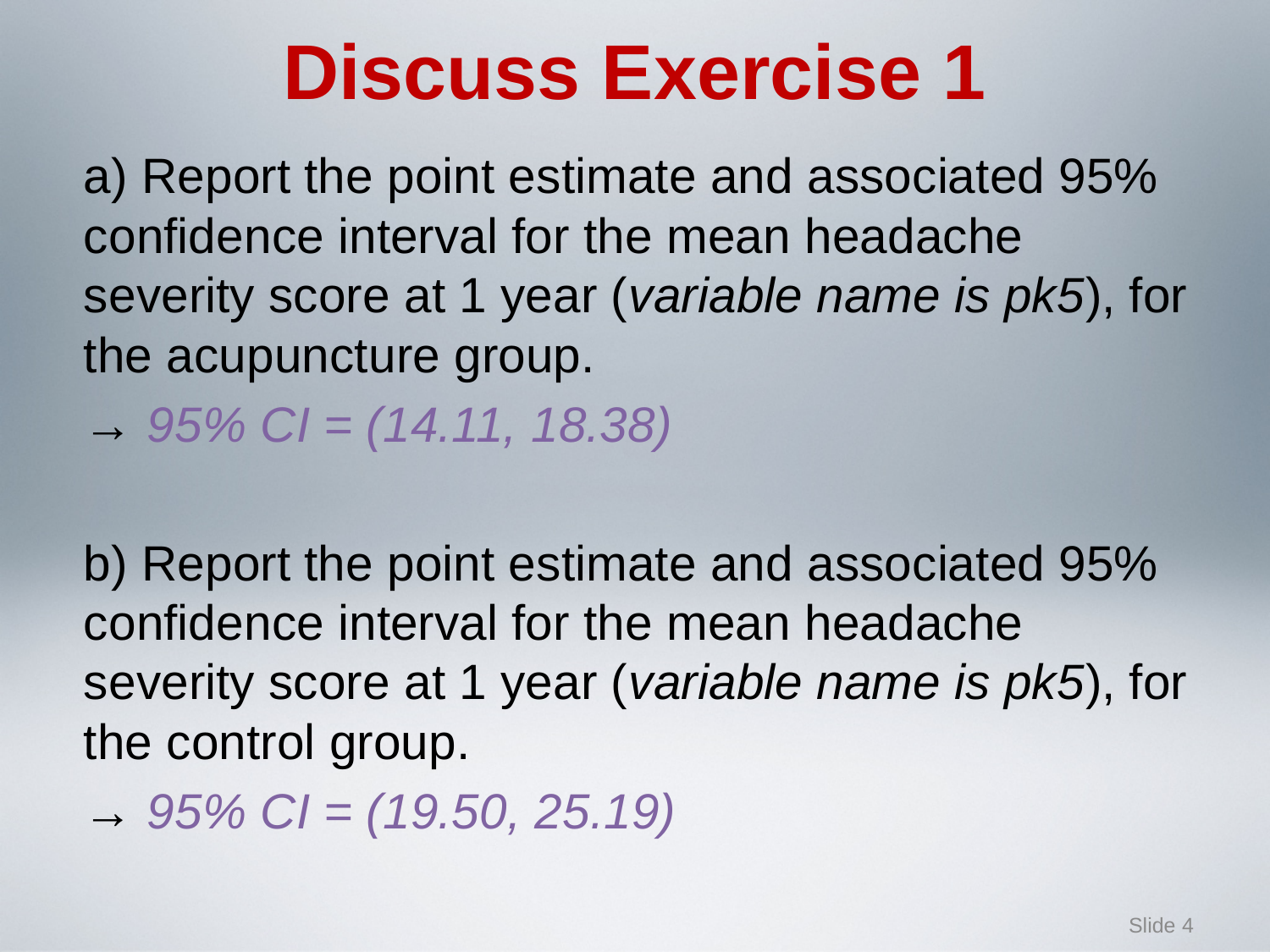

# Discuss Exercise 1
a) Report the point estimate and associated 95% confidence interval for the mean headache severity score at 1 year (variable name is pk5), for the acupuncture group.
	→ 95% CI = (14.11, 18.38)

b) Report the point estimate and associated 95% confidence interval for the mean headache severity score at 1 year (variable name is pk5), for the control group.
	→ 95% CI = (19.50, 25.19)

Slide 4